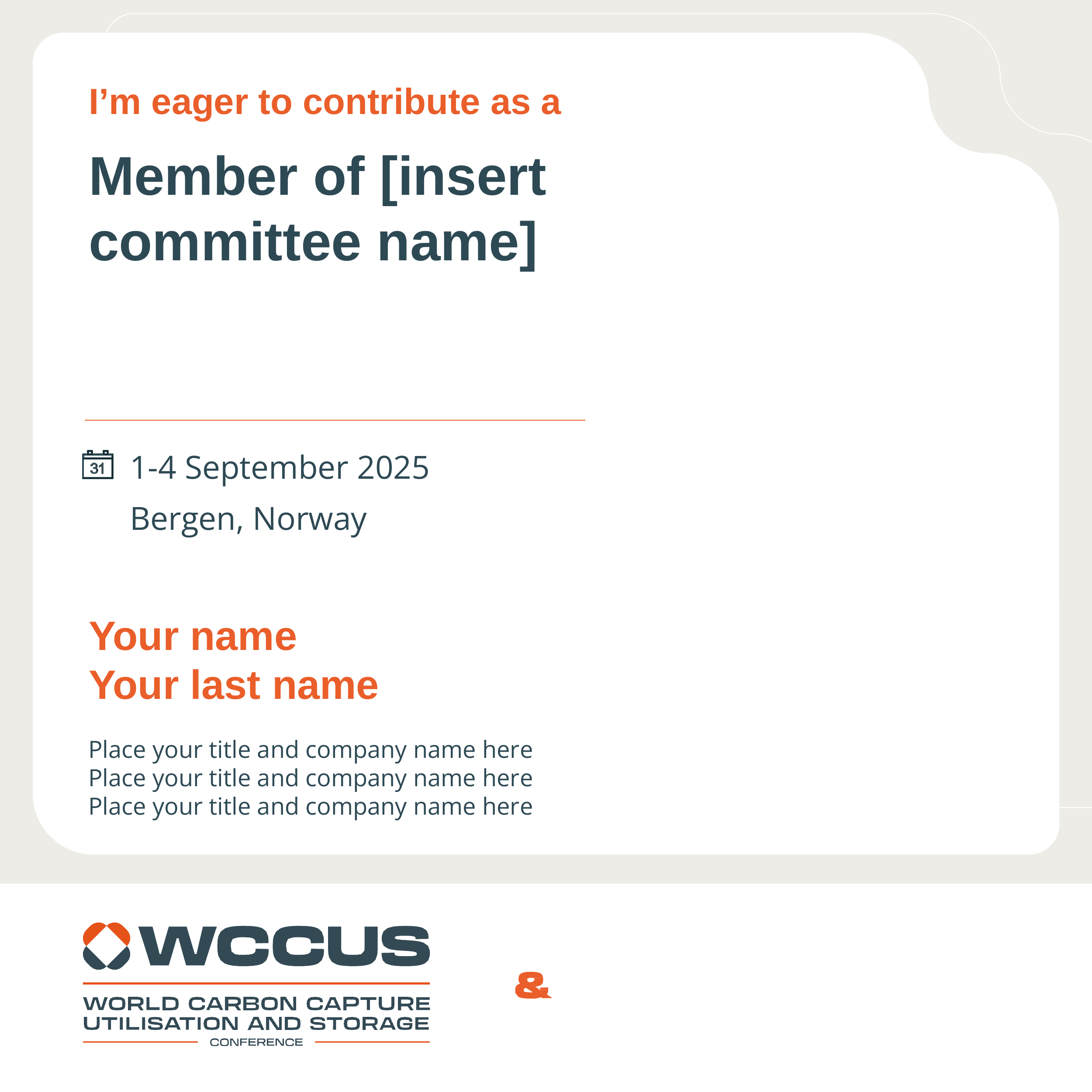

I’m eager to contribute as a
Member of [insert committee name]

1-4 September 2025
Bergen, Norway
Your name
Your last name
Place your title and company name here
Place your title and company name here
Place your title and company name here